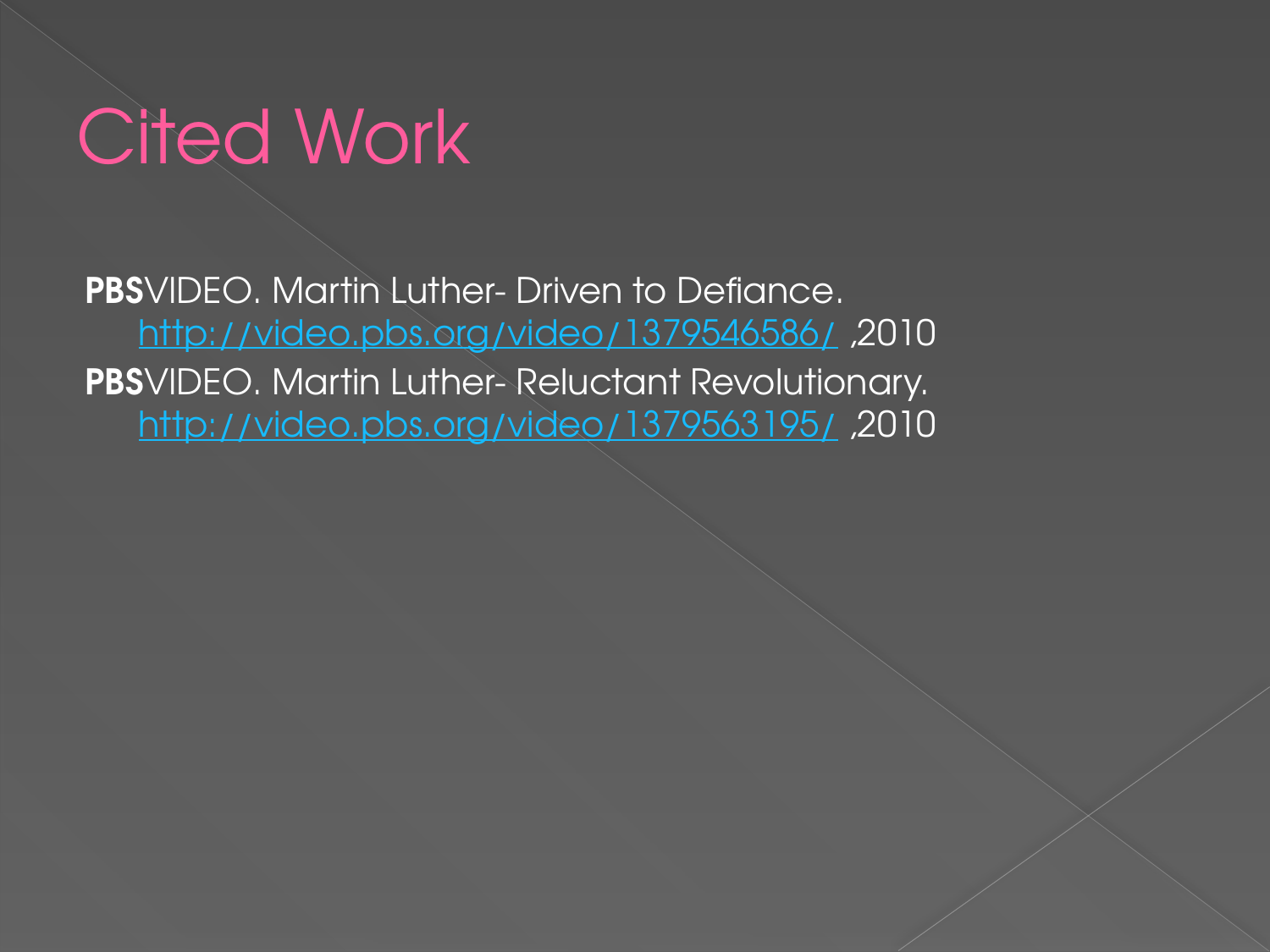

Cited Work
PBSVIDEO. Martin Luther- Driven to Defiance. http://video.pbs.org/video/1379546586/ ,2010
PBSVIDEO. Martin Luther- Reluctant Revolutionary. http://video.pbs.org/video/1379563195/ ,2010